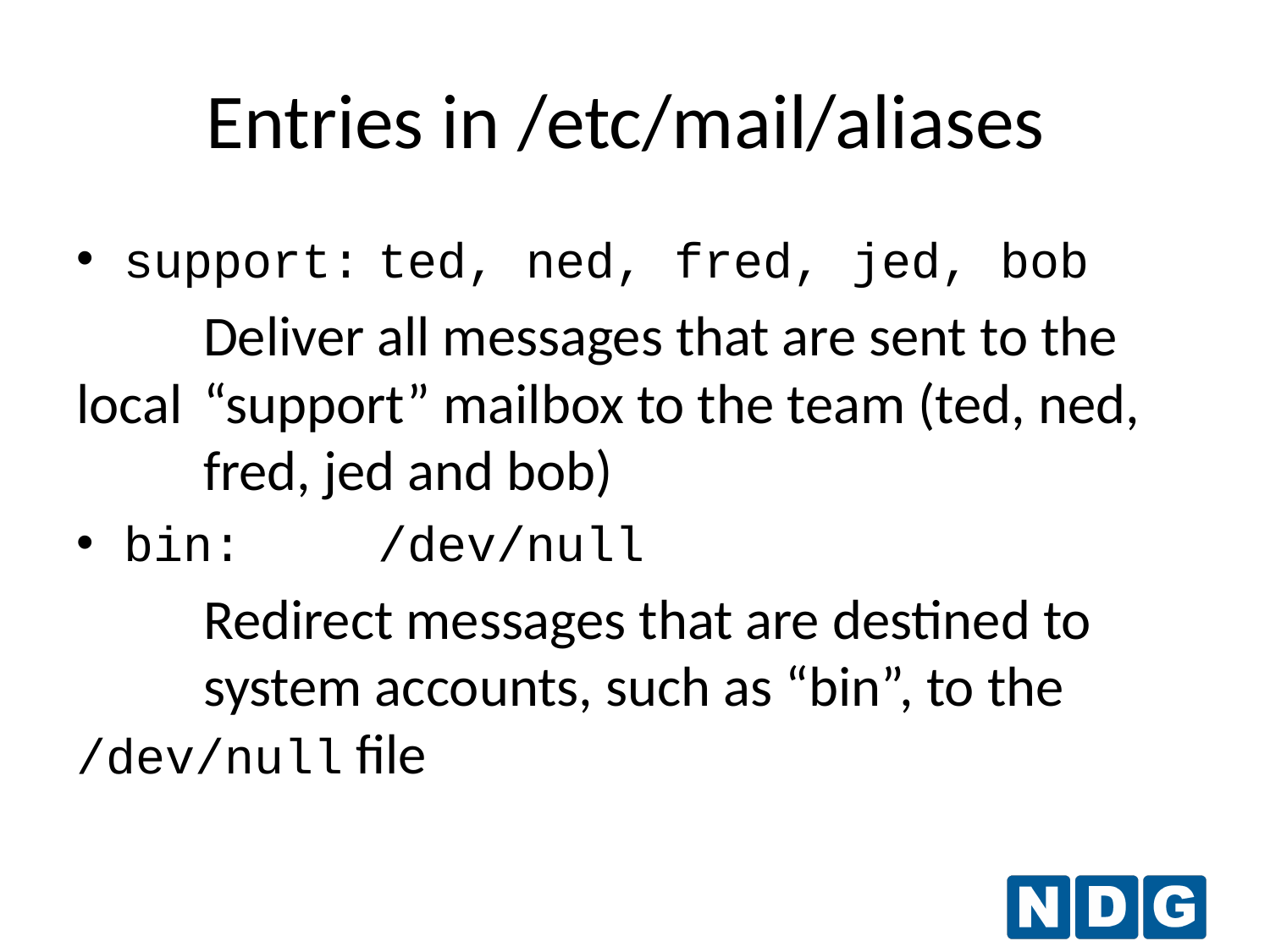

Entries in /etc/mail/aliases
support:	ted, ned, fred, jed, bob
	Deliver all messages that are sent to the local 	“support” mailbox to the team (ted, ned, 	fred, jed and bob)
bin: 	/dev/null
	Redirect messages that are destined to 	system accounts, such as “bin”, to the 	/dev/null file